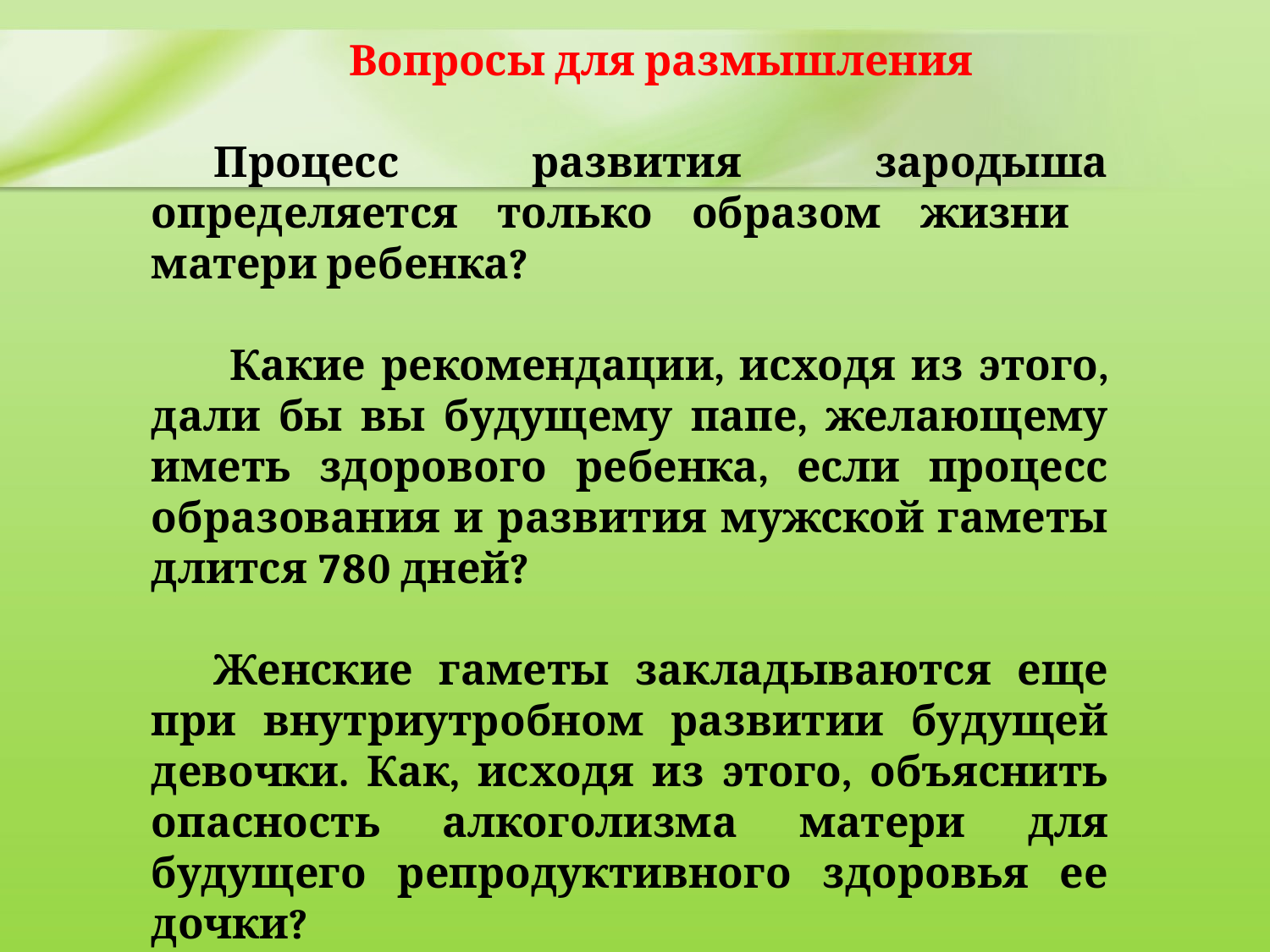

Вопросы для размышления

Процесс развития зародыша определяется только образом жизни  матери ребенка?

 Какие рекомендации, исходя из этого, дали бы вы будущему папе, желающему иметь здорового ребенка, если процесс образования и развития мужской гаметы длится 780 дней?

Женские гаметы закладываются еще при внутриутробном развитии будущей девочки. Как, исходя из этого, объяснить опасность алкоголизма матери для будущего репродуктивного здоровья ее дочки?